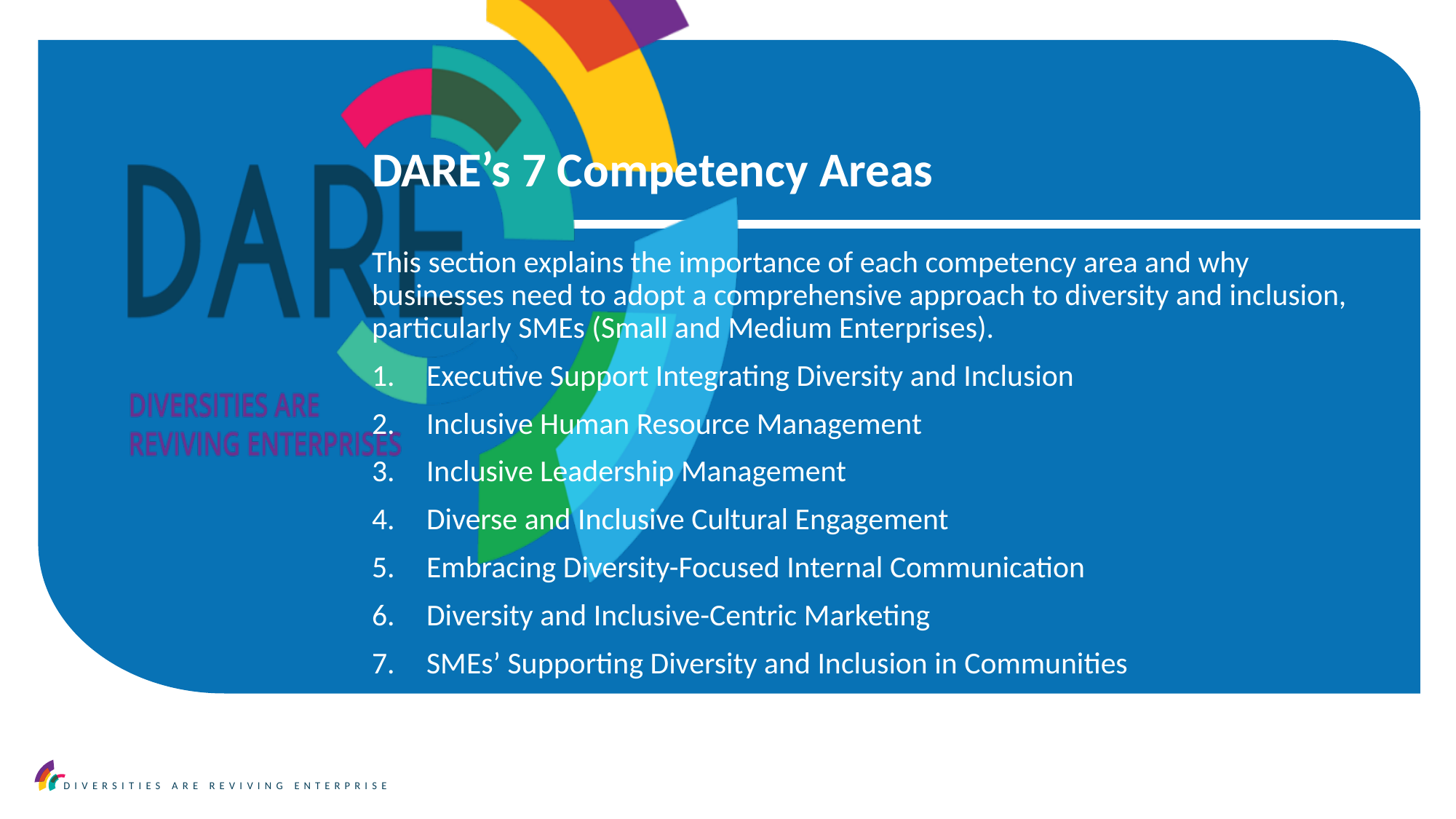

DARE’s 7 Competency Areas
This section explains the importance of each competency area and why businesses need to adopt a comprehensive approach to diversity and inclusion, particularly SMEs (Small and Medium Enterprises).
Executive Support Integrating Diversity and Inclusion
Inclusive Human Resource Management
Inclusive Leadership Management
Diverse and Inclusive Cultural Engagement
Embracing Diversity-Focused Internal Communication
Diversity and Inclusive-Centric Marketing
SMEs’ Supporting Diversity and Inclusion in Communities